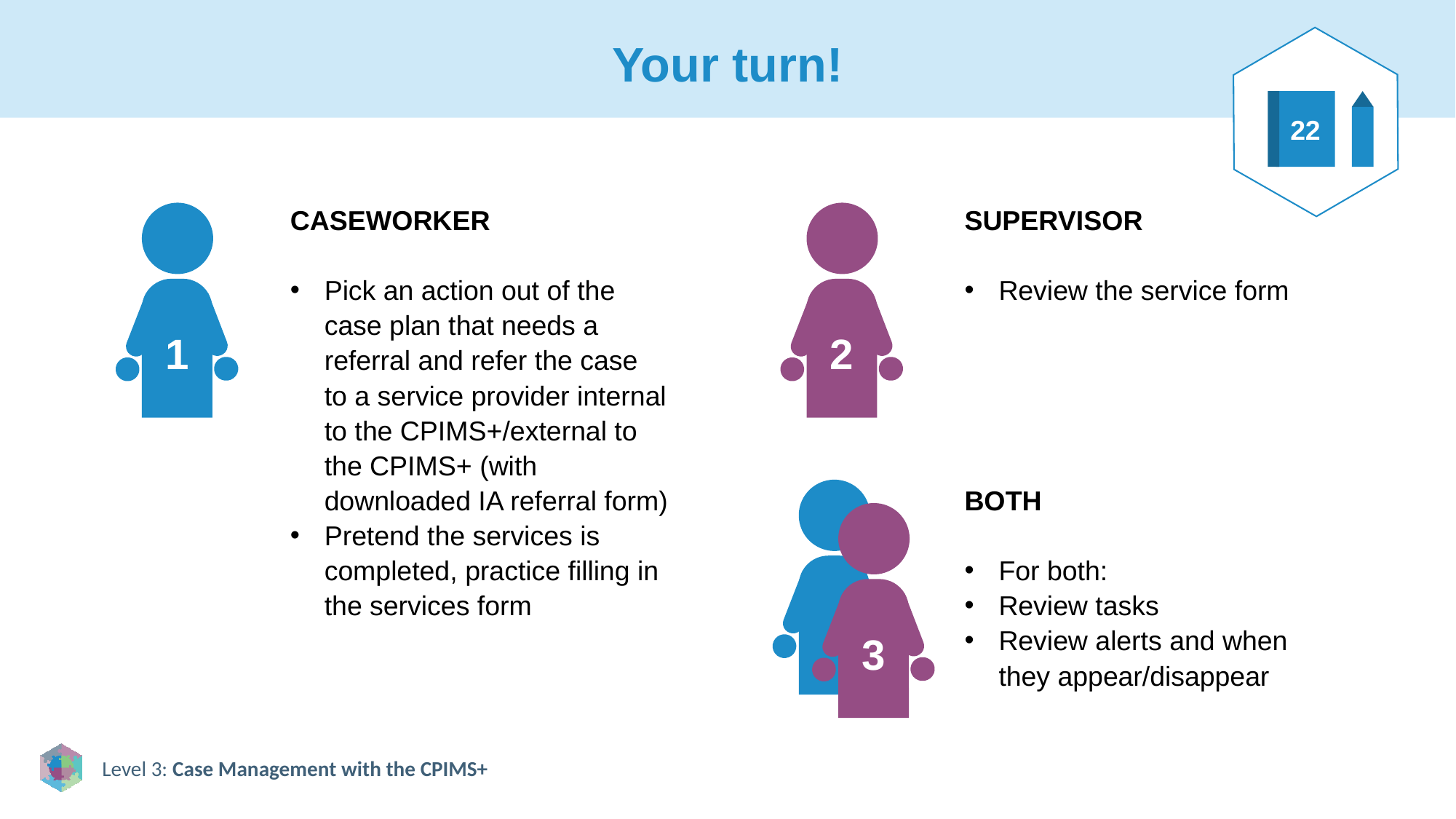

# Your turn!

22

CASEWORKER

Pick an action out of the case plan that needs a referral and refer the case to a service provider internal to the CPIMS+/external to the CPIMS+ (with downloaded IA referral form)
Pretend the services is completed, practice filling in the services form
SUPERVISOR

Review the service form

BOTH

For both:
Review tasks
Review alerts and when they appear/disappear

1

2

3